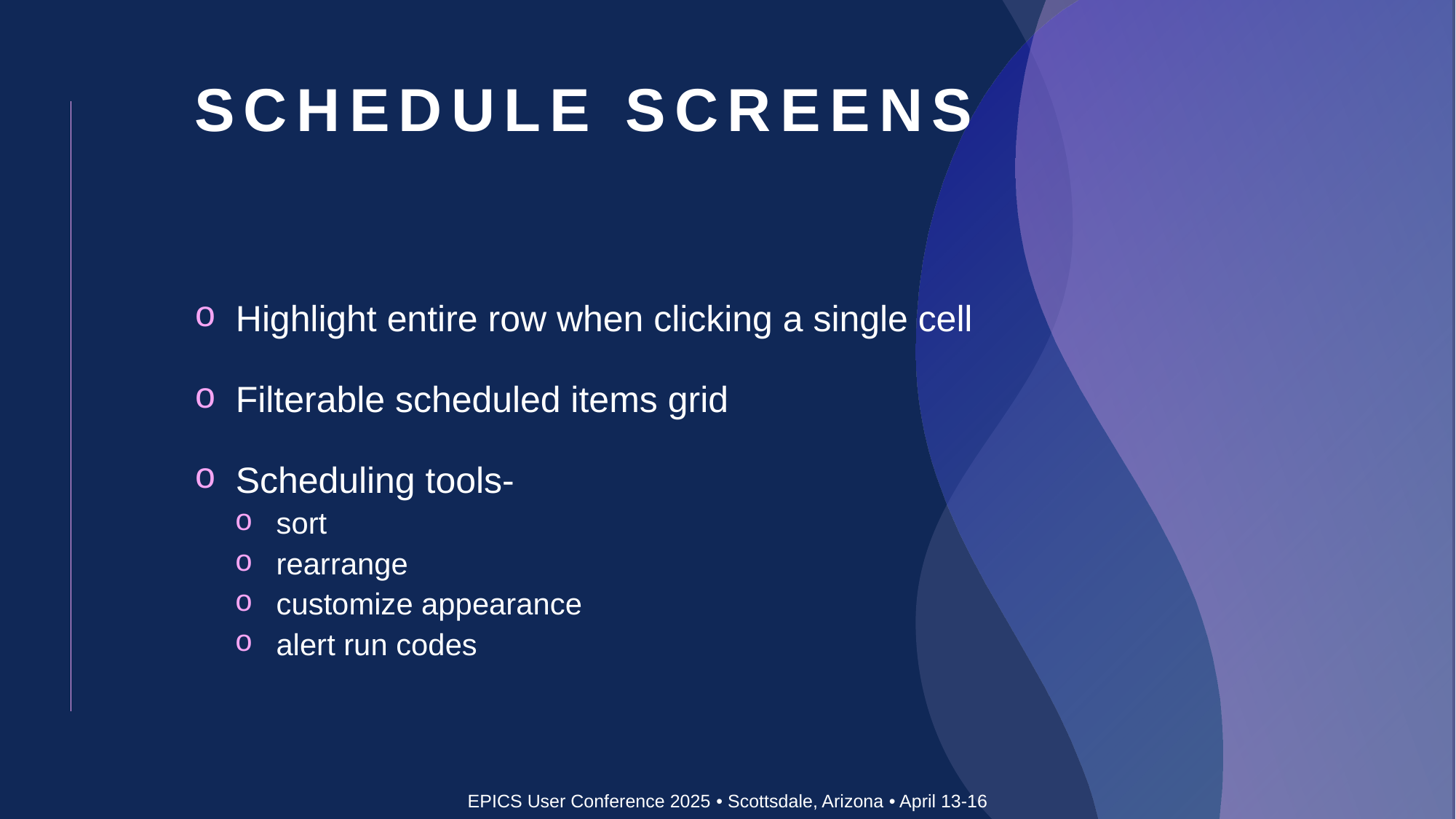

# Schedule screens
Highlight entire row when clicking a single cell
Filterable scheduled items grid
Scheduling tools-
sort
rearrange
customize appearance
alert run codes